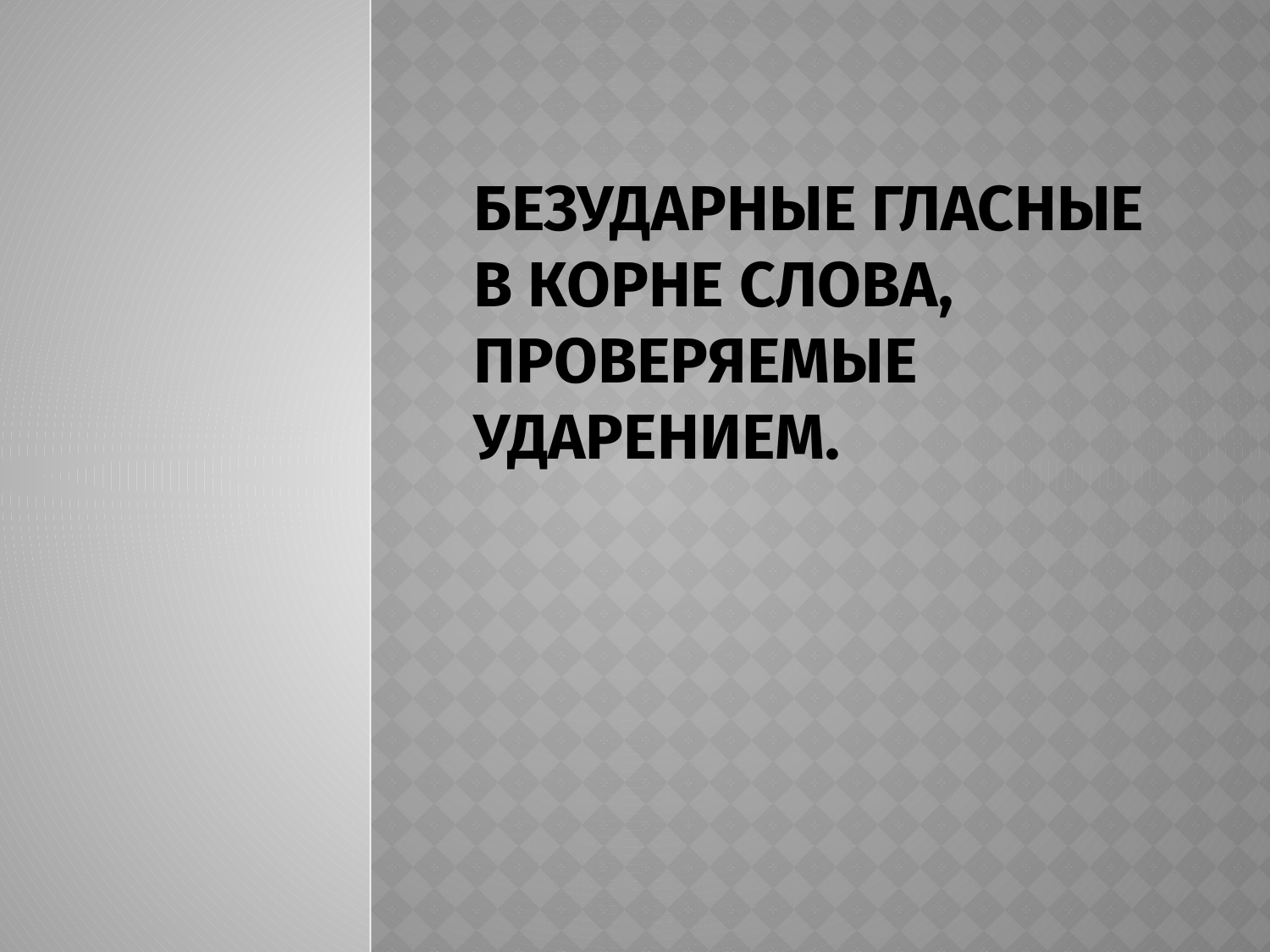

# Безударные гласные в корне слова, проверяемые ударением.